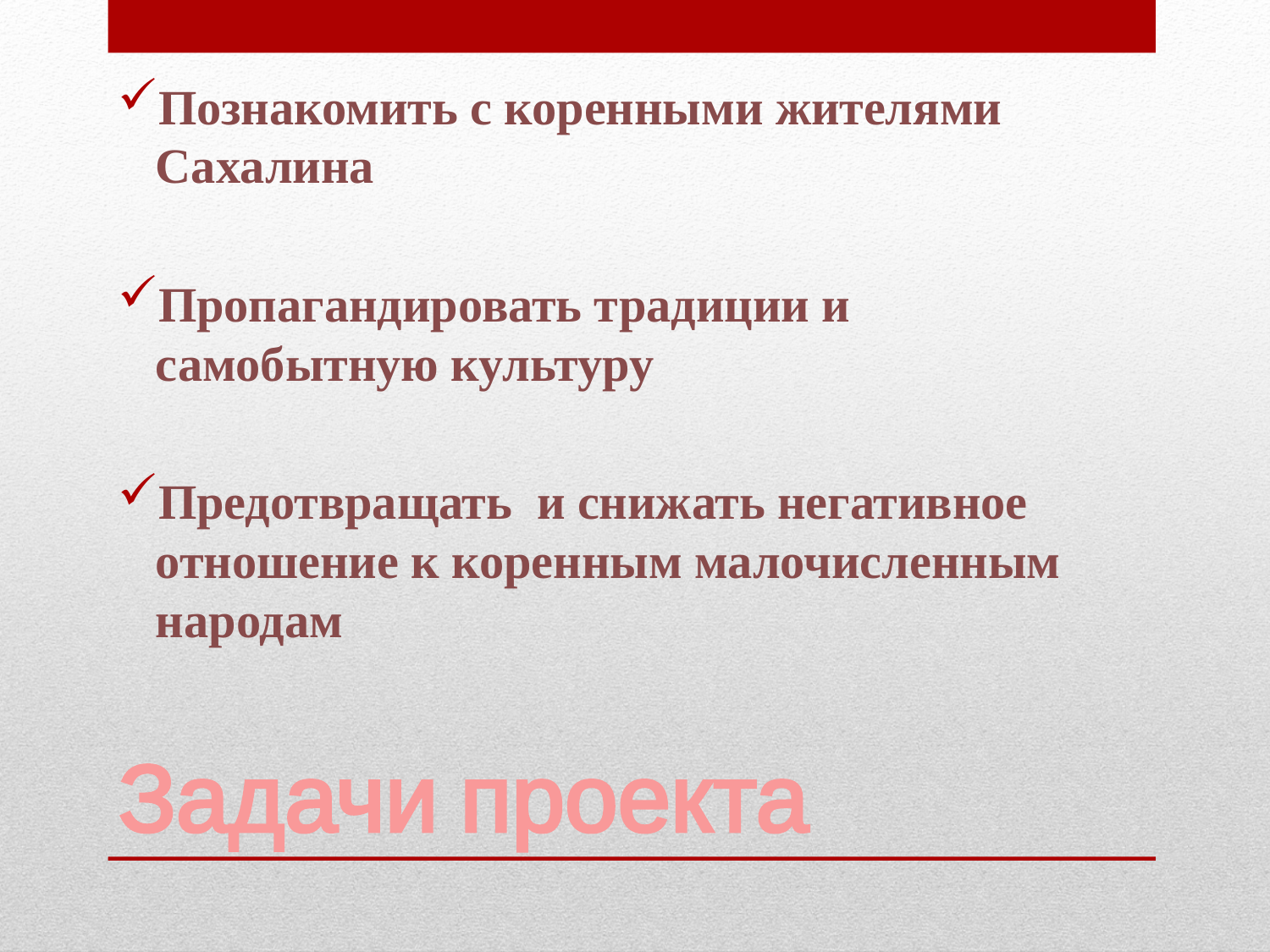

Познакомить с коренными жителями Сахалина

Пропагандировать традиции и самобытную культуру

Предотвращать  и снижать негативное отношение к коренным малочисленным народам

# Задачи проекта